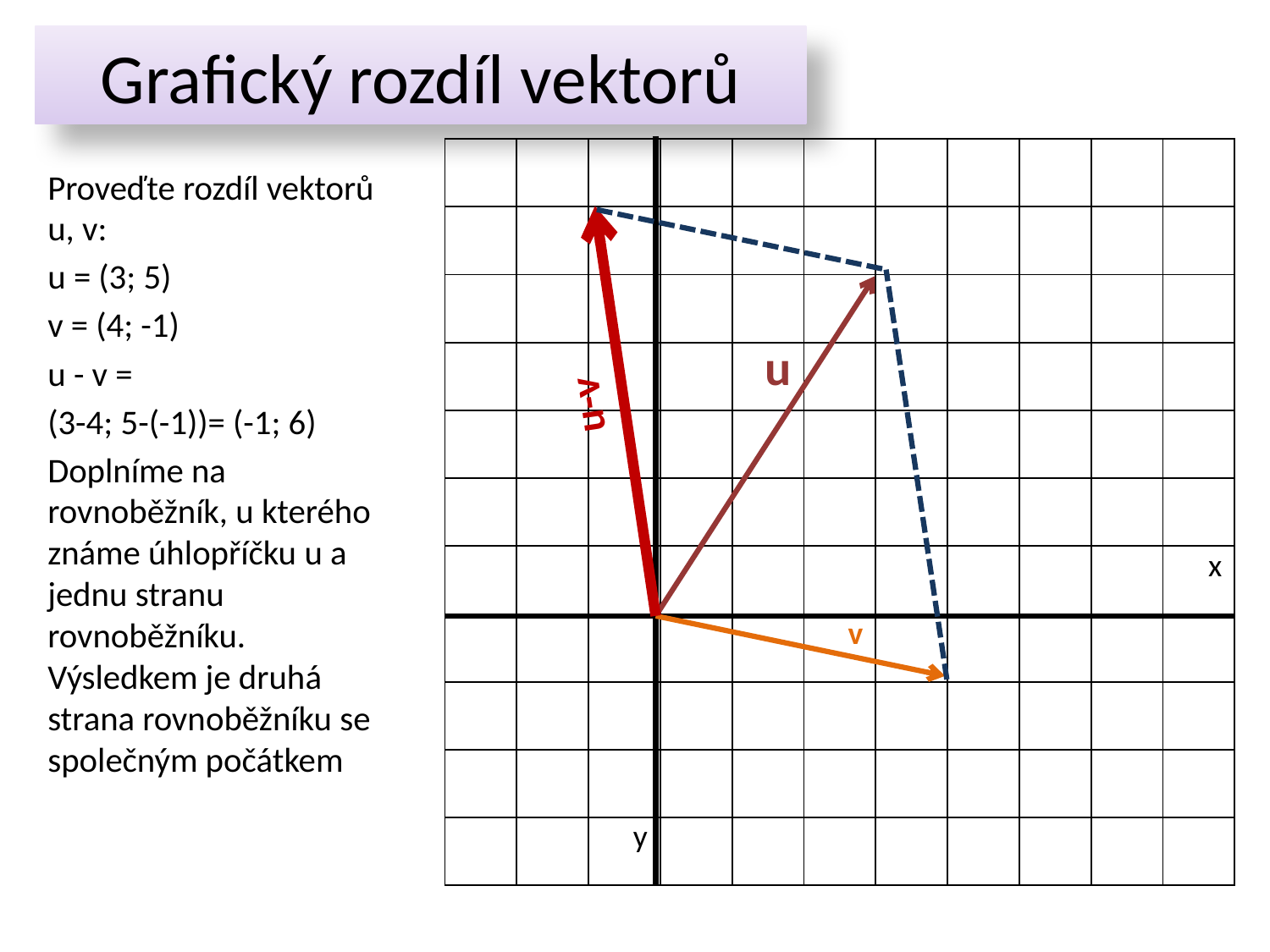

# Grafický rozdíl vektorů
|  |  |  |  |  |  |  |  |  |  |  |
| --- | --- | --- | --- | --- | --- | --- | --- | --- | --- | --- |
|  |  |  |  |  |  |  |  |  |  |  |
|  |  |  |  |  |  |  |  |  |  |  |
|  |  |  |  | u |  |  |  |  |  |  |
|  |  |  |  |  |  |  |  |  |  |  |
|  |  |  |  |  |  |  |  |  |  |  |
|  |  |  |  |  |  |  |  |  |  | x |
|  |  |  |  |  | v |  |  |  |  |  |
|  |  |  |  |  |  |  |  |  |  |  |
|  |  |  |  |  |  |  |  |  |  |  |
|  |  | y |  |  |  |  |  |  |  |  |
Proveďte rozdíl vektorů u, v:
u = (3; 5)
v = (4; -1)
u - v =
(3-4; 5-(-1))= (-1; 6)
Doplníme na rovnoběžník, u kterého známe úhlopříčku u a jednu stranu rovnoběžníku. Výsledkem je druhá strana rovnoběžníku se společným počátkem

u-v